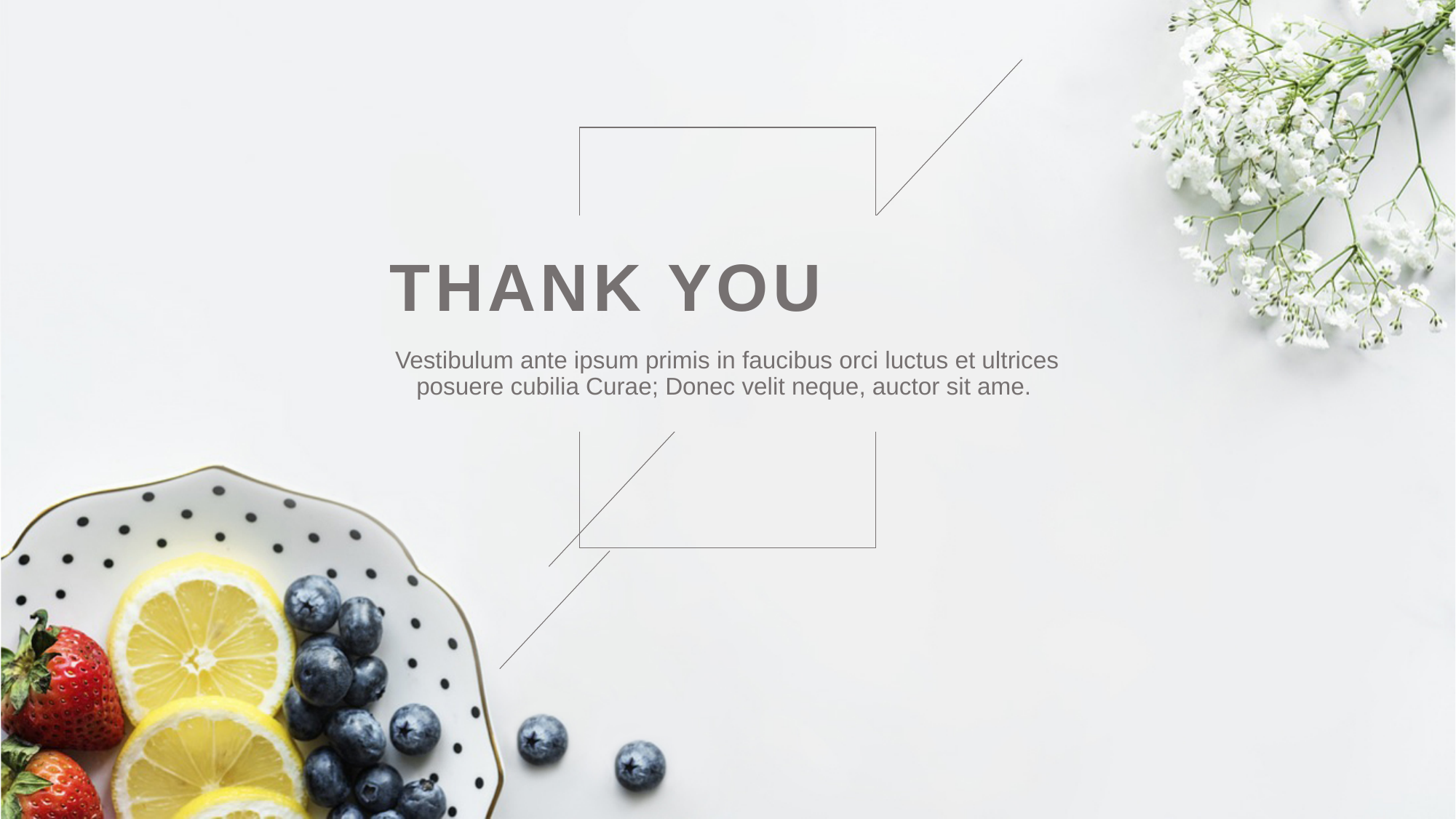

# THANK YOU
Vestibulum ante ipsum primis in faucibus orci luctus et ultrices posuere cubilia Curae; Donec velit neque, auctor sit ame.